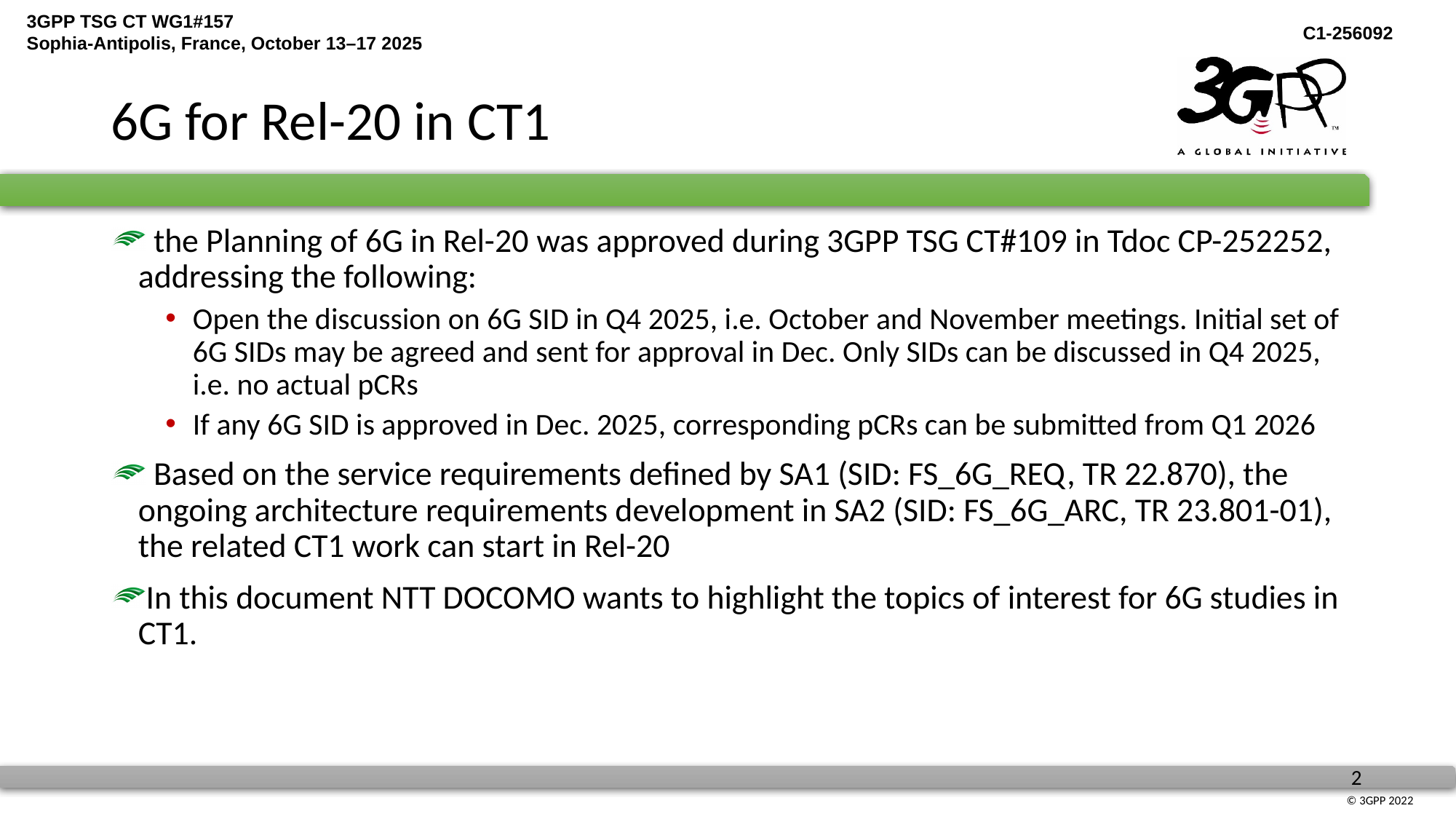

# 6G for Rel-20 in CT1
 the Planning of 6G in Rel-20 was approved during 3GPP TSG CT#109 in Tdoc CP-252252, addressing the following:
Open the discussion on 6G SID in Q4 2025, i.e. October and November meetings. Initial set of 6G SIDs may be agreed and sent for approval in Dec. Only SIDs can be discussed in Q4 2025, i.e. no actual pCRs
If any 6G SID is approved in Dec. 2025, corresponding pCRs can be submitted from Q1 2026
 Based on the service requirements defined by SA1 (SID: FS_6G_REQ, TR 22.870), the ongoing architecture requirements development in SA2 (SID: FS_6G_ARC, TR 23.801-01), the related CT1 work can start in Rel-20
In this document NTT DOCOMO wants to highlight the topics of interest for 6G studies in CT1.